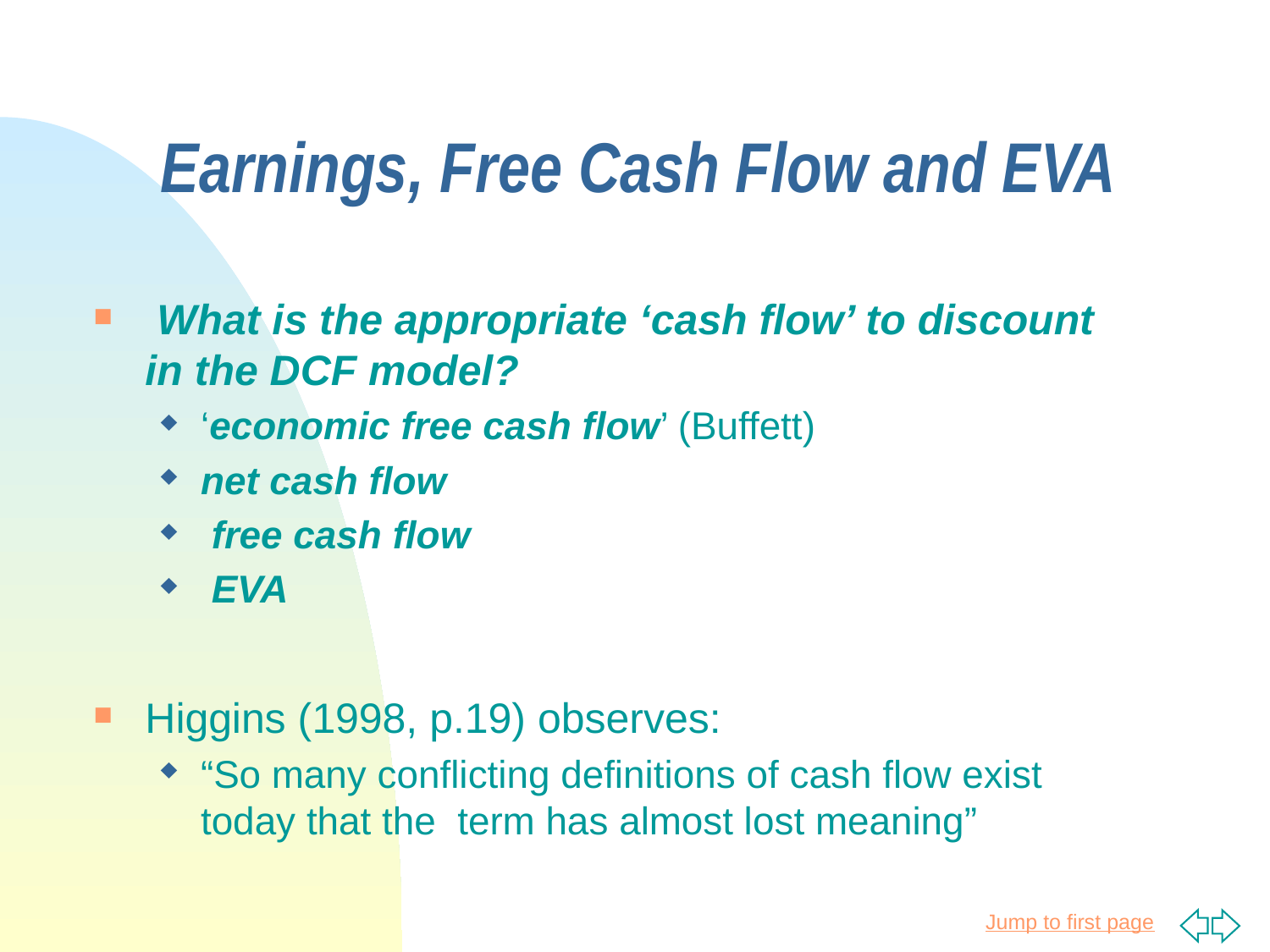

# Earnings, Free Cash Flow and EVA
 What is the appropriate ‘cash flow’ to discount in the DCF model?
‘economic free cash flow’ (Buffett)
net cash flow
 free cash flow
 EVA

Higgins (1998, p.19) observes:
“So many conflicting definitions of cash flow exist today that the  term has almost lost meaning”